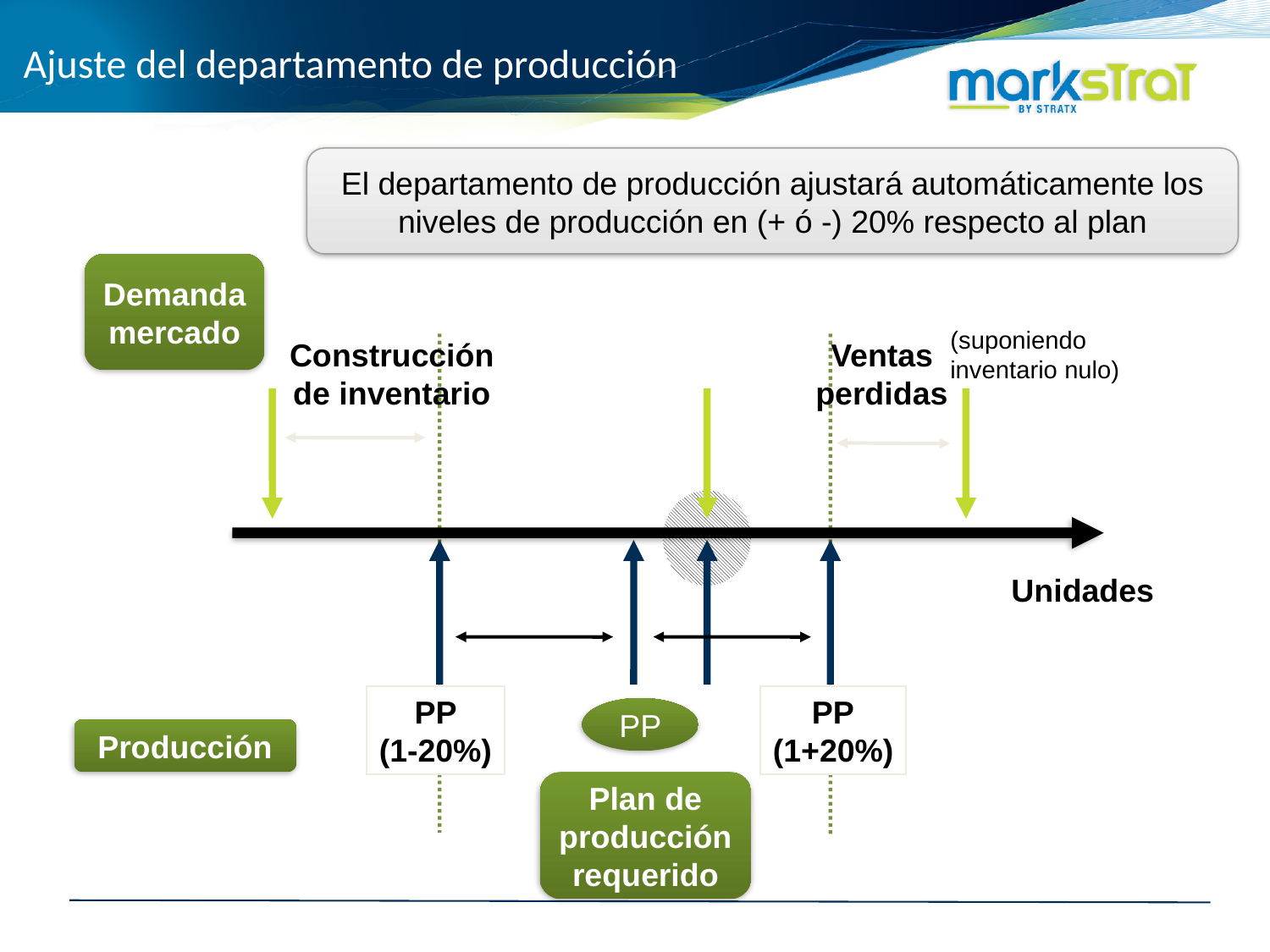

# Ajuste del departamento de producción
El departamento de producción ajustará automáticamente los niveles de producción en (+ ó -) 20% respecto al plan
Demandamercado
(suponiendo
inventario nulo)

Construcción
de inventario
Ventas
perdidas

Unidades

PP
(1-20%)
PP
(1+20%)
PP
Producción
Plan de producción requerido